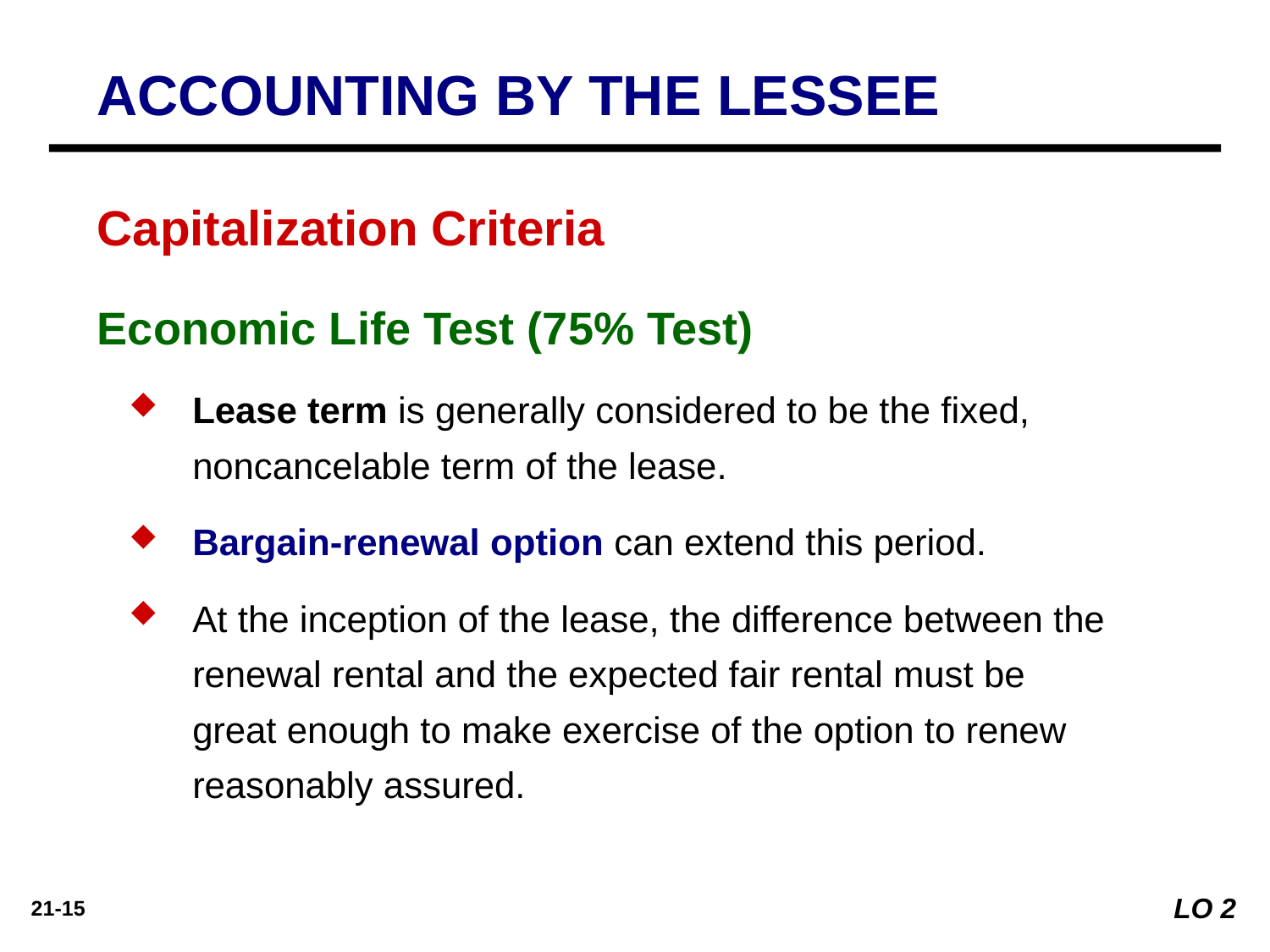

ACCOUNTING BY THE LESSEE

Capitalization Criteria
Economic Life Test (75% Test)
Lease term is generally considered to be the fixed, noncancelable term of the lease.
Bargain-renewal option can extend this period.
At the inception of the lease, the difference between the renewal rental and the expected fair rental must be great enough to make exercise of the option to renew reasonably assured.
LO 2